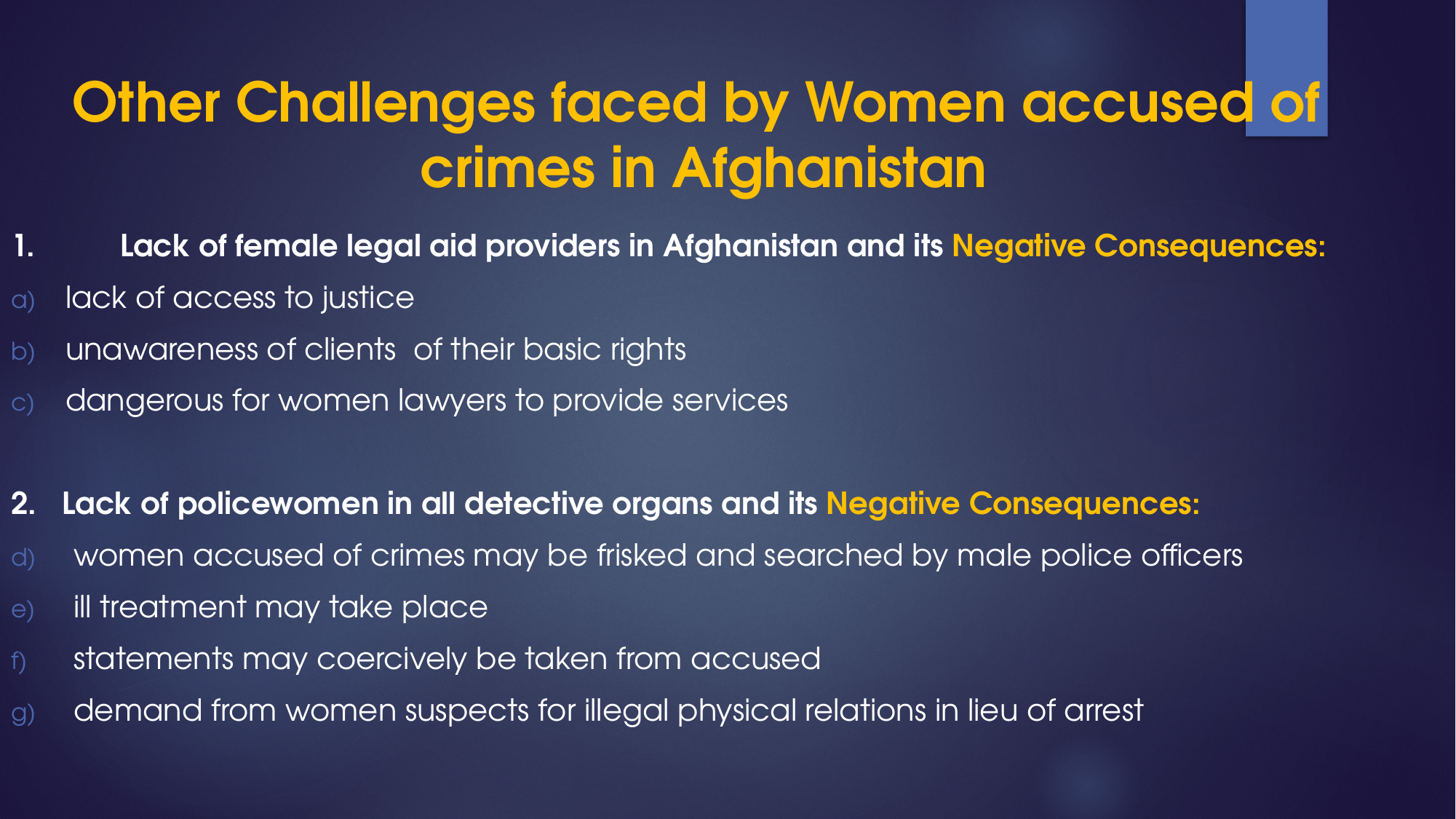

# Other Challenges faced by Women accused of crimes in Afghanistan
1.  	Lack of female legal aid providers in Afghanistan and its Negative Consequences:
lack of access to justice
unawareness of clients  of their basic rights
dangerous for women lawyers to provide services

2.   Lack of policewomen in all detective organs and its Negative Consequences:
 women accused of crimes may be frisked and searched by male police officers
 ill treatment may take place
 statements may coercively be taken from accused
 demand from women suspects for illegal physical relations in lieu of arrest